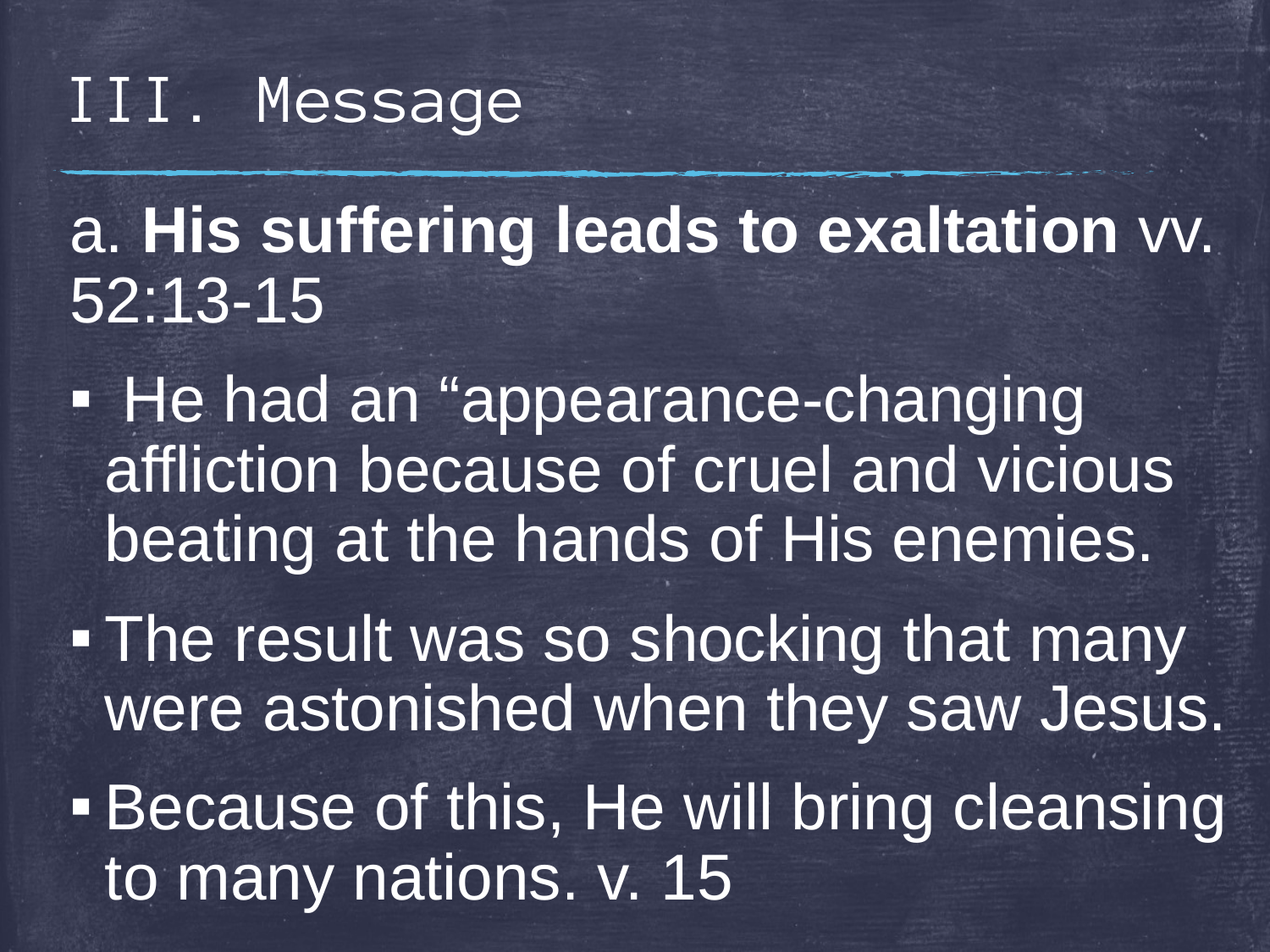

# III. Message
a. His suffering leads to exaltation vv. 52:13-15
 He had an “appearance-changing affliction because of cruel and vicious beating at the hands of His enemies.
The result was so shocking that many were astonished when they saw Jesus.
Because of this, He will bring cleansing to many nations. v. 15